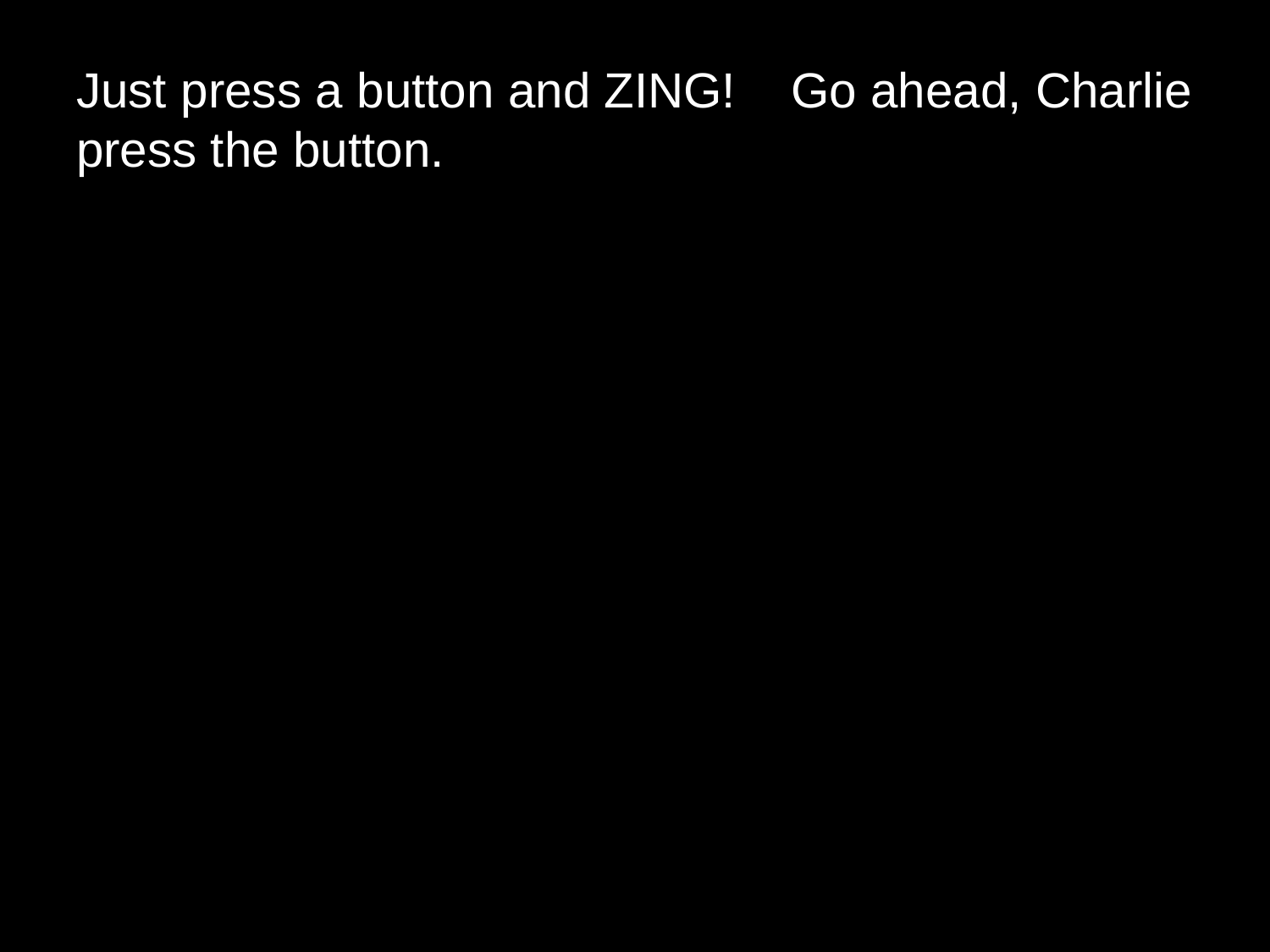

# Just press a button and ZING!    Go ahead, Charlie press the button.